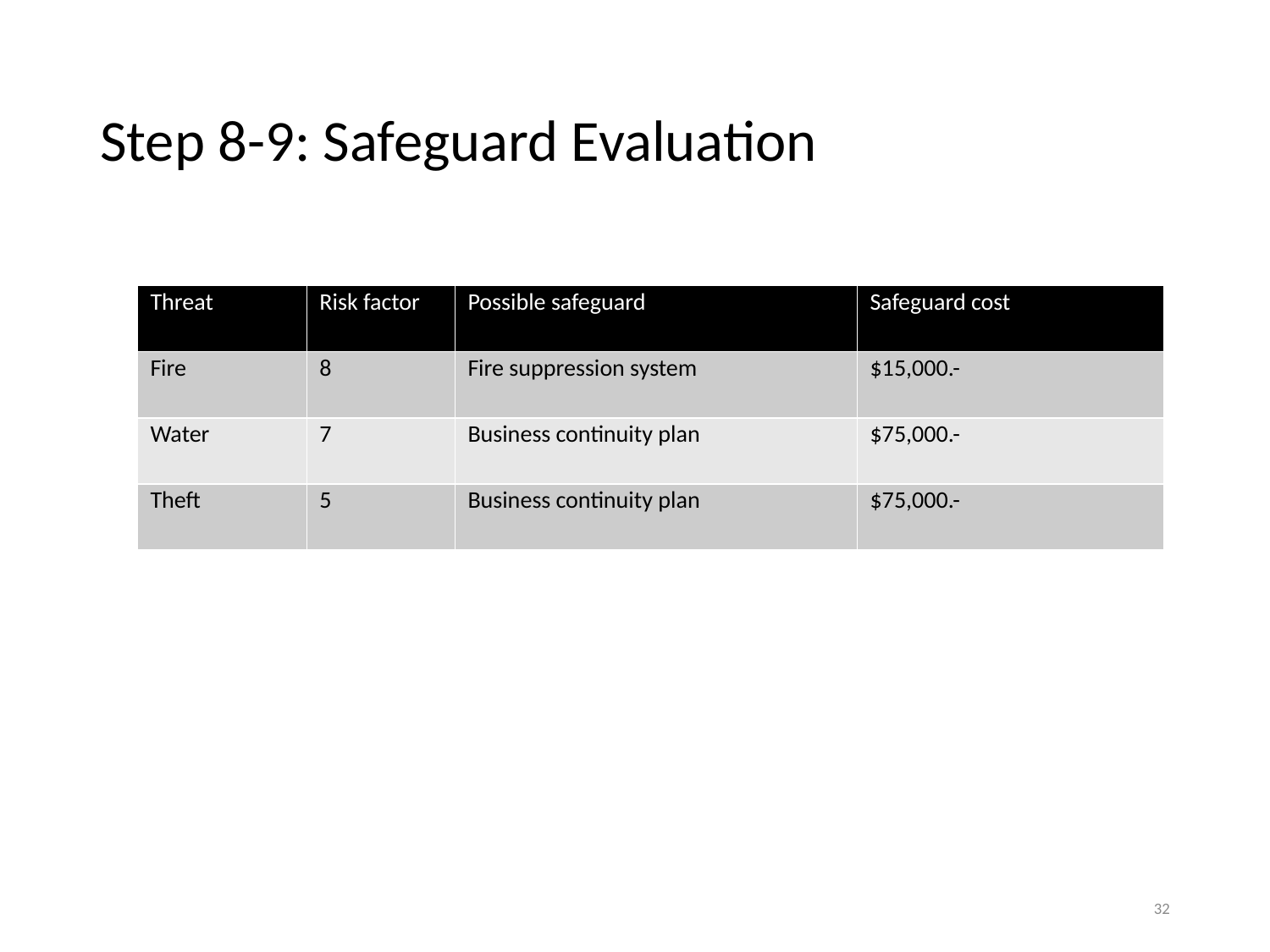

# Step 8-9: Safeguard Evaluation
| Threat | Risk factor | Possible safeguard | Safeguard cost |
| --- | --- | --- | --- |
| Fire | 8 | Fire suppression system | $15,000.- |
| Water | 7 | Business continuity plan | $75,000.- |
| Theft | 5 | Business continuity plan | $75,000.- |
32